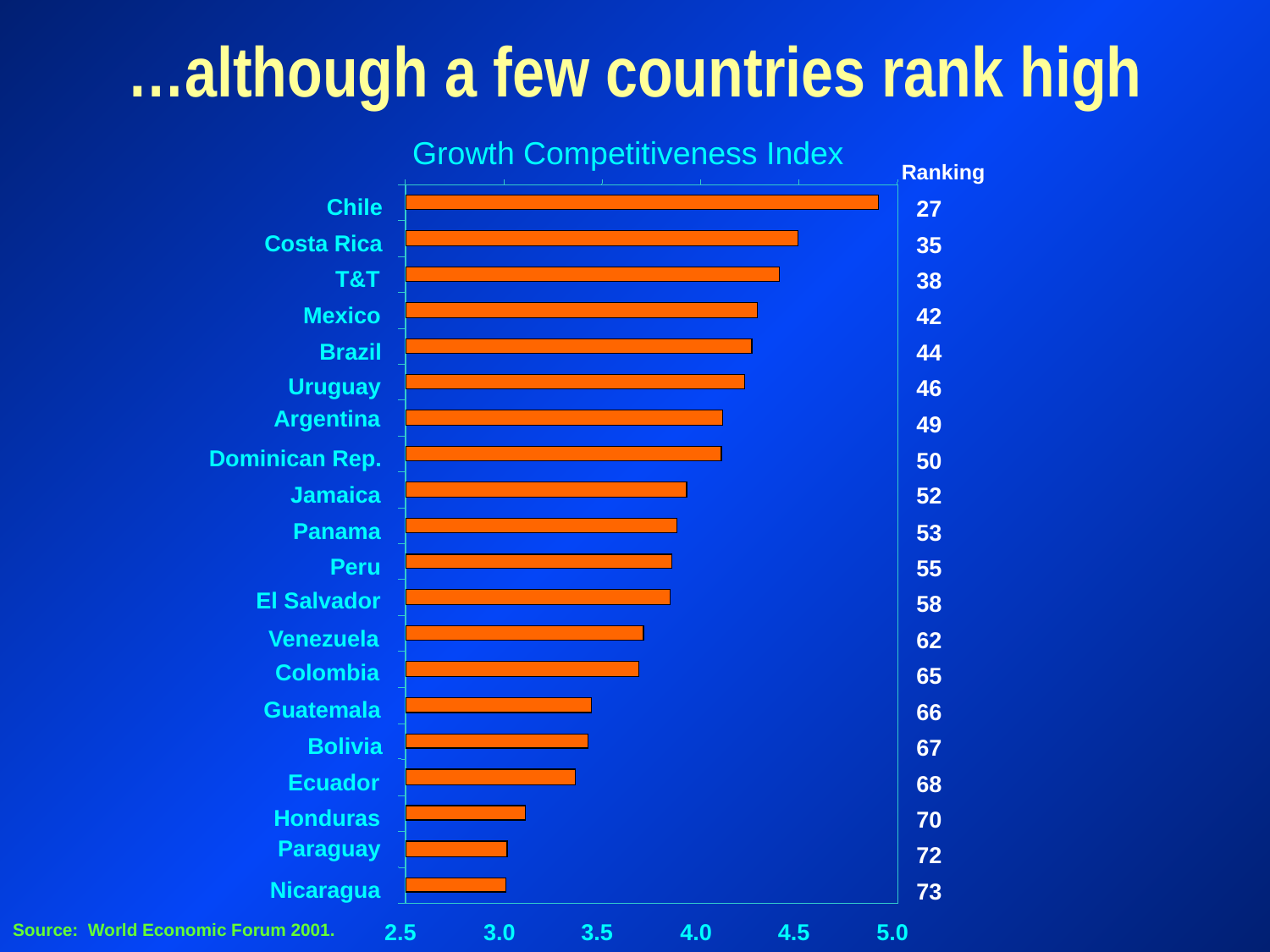

# …although a few countries rank high

Growth Competitiveness Index

Ranking

Chile
27

Costa Rica
35

T&T
38

Mexico
42

Brazil
44

Uruguay
46

Argentina
49

Dominican Rep.
50

Jamaica
52

Panama
53

Peru

55

El Salvador
58

Venezuela
62

Colombia
65

Guatemala
66

Bolivia
67

Ecuador
68

Honduras
70

Paraguay

72

Nicaragua
73

Source:  World Economic Forum 2001.
5.0
2.5
3.0
3.5
4.0
4.5